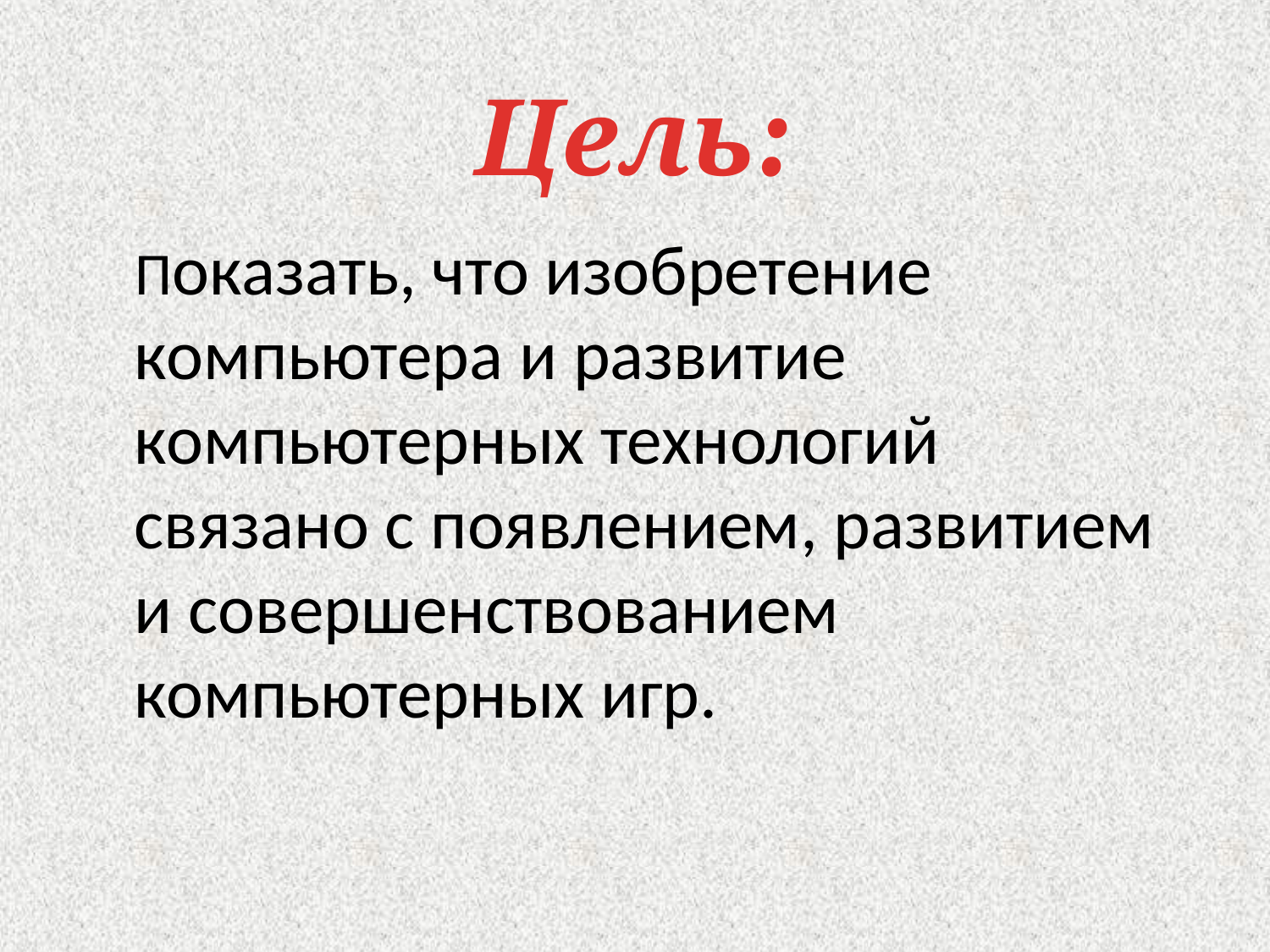

Цель:
    Показать, что изобретение компьютера и развитие компьютерных технологий
связано с появлением, развитием и совершенствованием компьютерных игр.